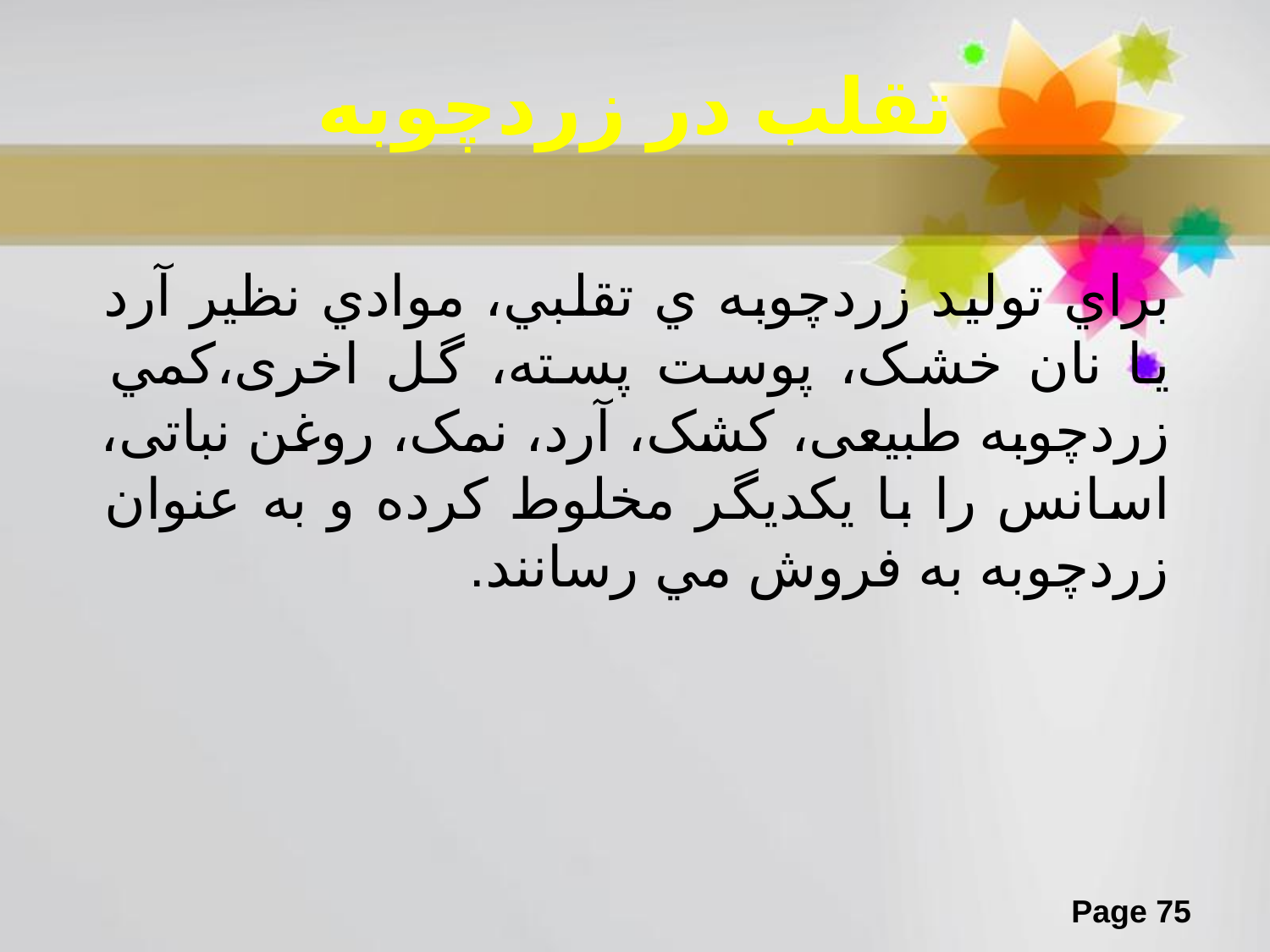

# تقلب در زردچوبه
براي تولید زردچوبه ي تقلبي، موادي نظیر آرد یا نان خشک، پوست پسته، گل اخری،کمي زردچوبه طبیعی، کشک، آرد، نمک، روغن نباتی، اسانس را با یکدیگر مخلوط کرده و به عنوان زردچوبه به فروش مي رسانند.